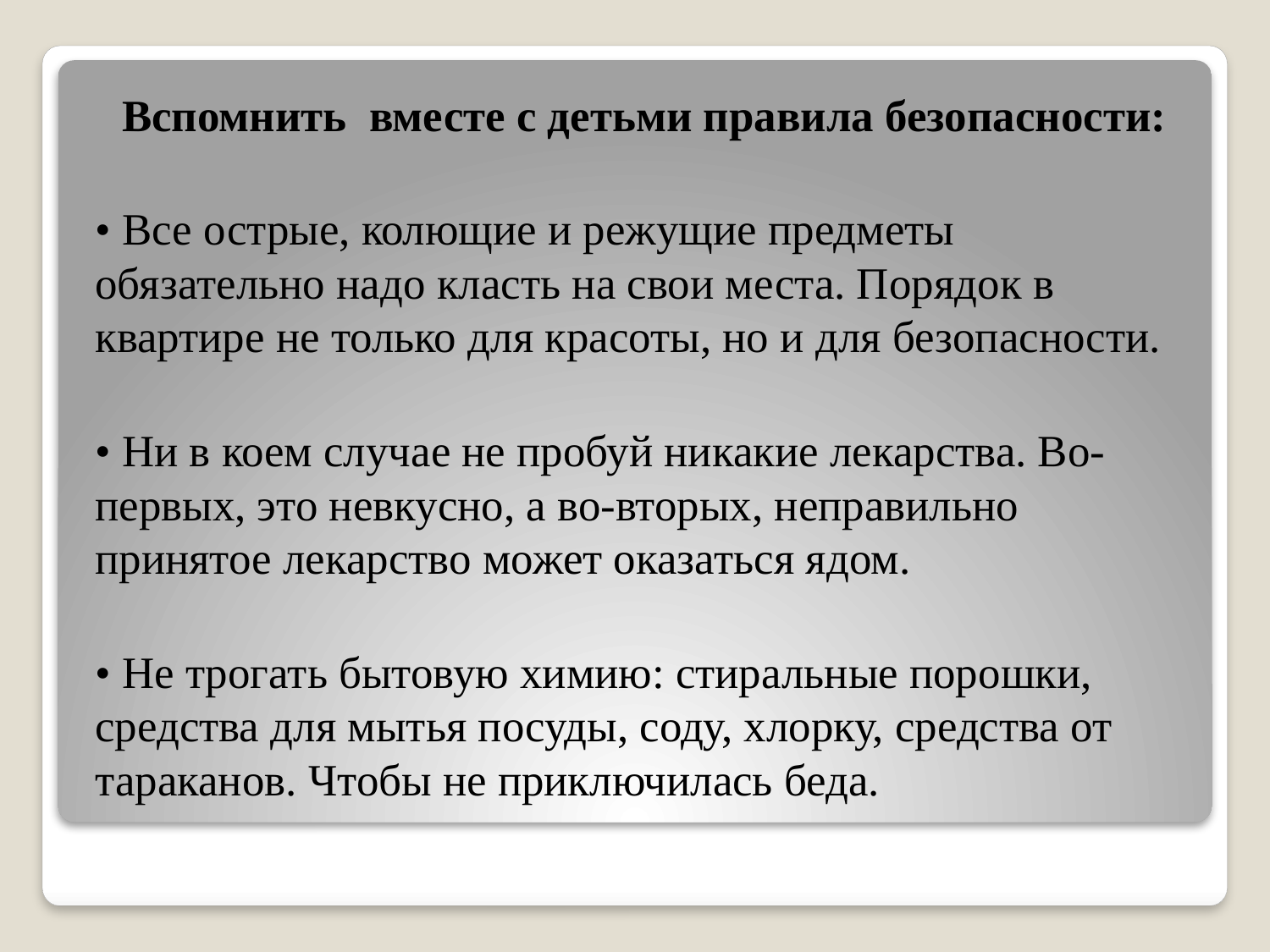

Вспомнить  вместе с детьми правила безопасности:

• Все острые, колющие и режущие предметы обязательно надо класть на свои места. Порядок в квартире не только для красоты, но и для безопасности.

• Ни в коем случае не пробуй никакие лекарства. Во-первых, это невкусно, а во-вторых, неправильно принятое лекарство может оказаться ядом.

• Не трогать бытовую химию: стиральные порошки, средства для мытья посуды, соду, хлорку, средства от тараканов. Чтобы не приключилась беда.